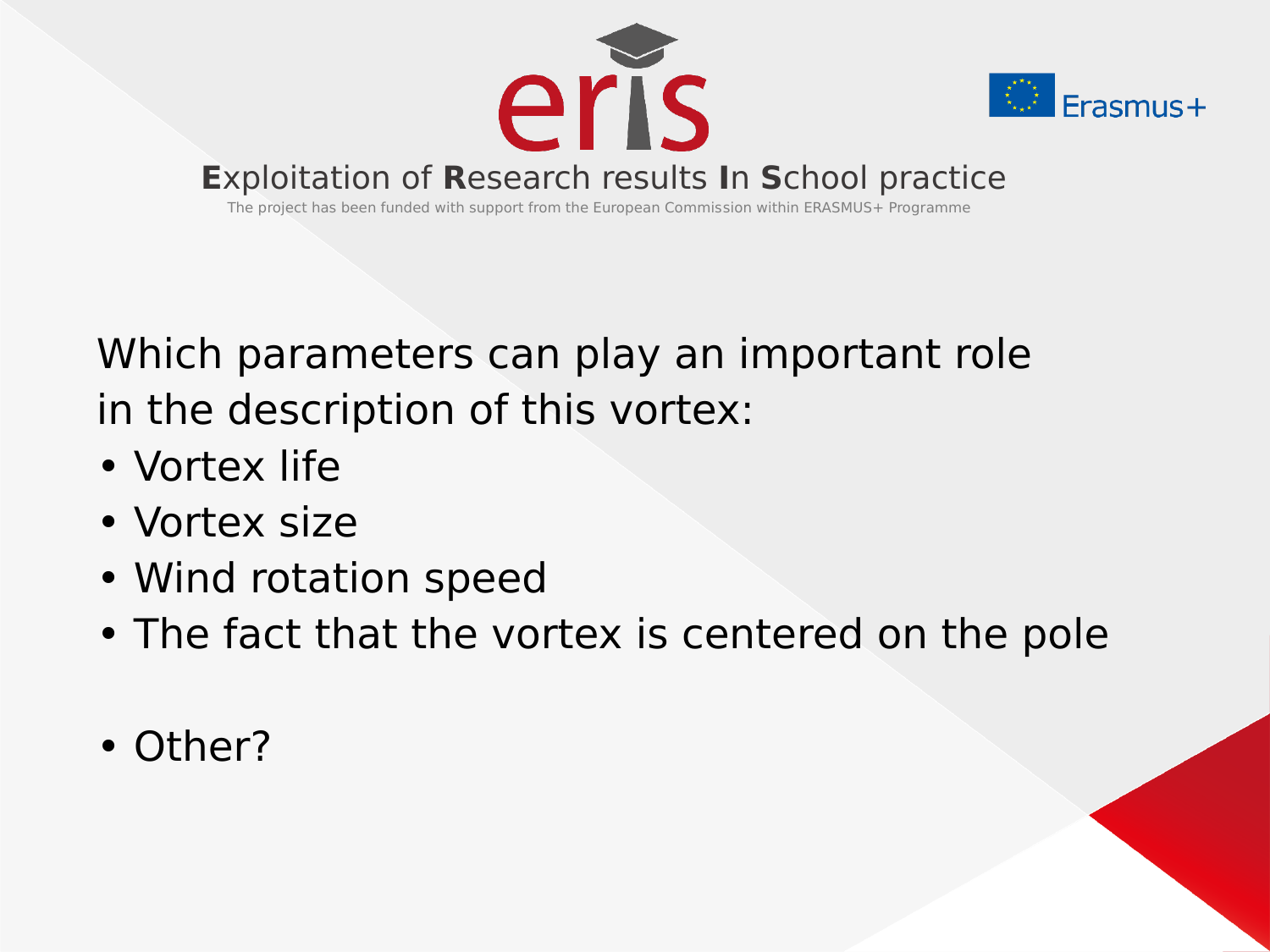

# Which parameters can play an important role in the description of this vortex: • Vortex life • Vortex size • Wind rotation speed • The fact that the vortex is centered on the pole • Other?